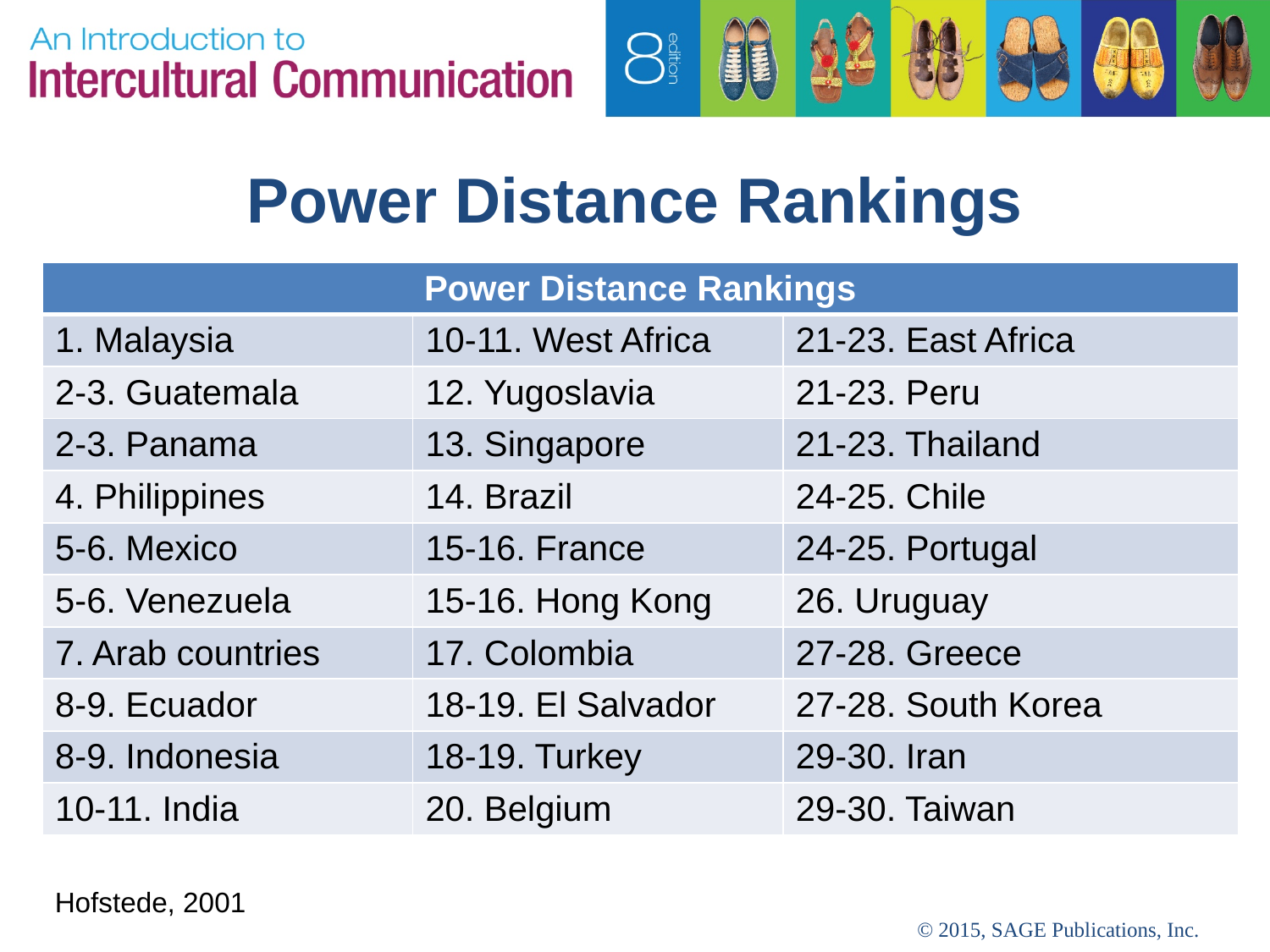

# Power Distance Rankings
| Power Distance Rankings |  |  |
| --- | --- | --- |
| 1. Malaysia | 10-11. West Africa | 21-23. East Africa |
| 2-3. Guatemala | 12. Yugoslavia | 21-23. Peru |
| 2-3. Panama | 13. Singapore | 21-23. Thailand |
| 4. Philippines | 14. Brazil | 24-25. Chile |
| 5-6. Mexico | 15-16. France | 24-25. Portugal |
| 5-6. Venezuela | 15-16. Hong Kong | 26. Uruguay |
| 7. Arab countries | 17. Colombia | 27-28. Greece |
| 8-9. Ecuador | 18-19. El Salvador | 27-28. South Korea |
| 8-9. Indonesia | 18-19. Turkey | 29-30. Iran |
| 10-11. India | 20. Belgium | 29-30. Taiwan |
Hofstede, 2001
© 2015, SAGE Publications, Inc.